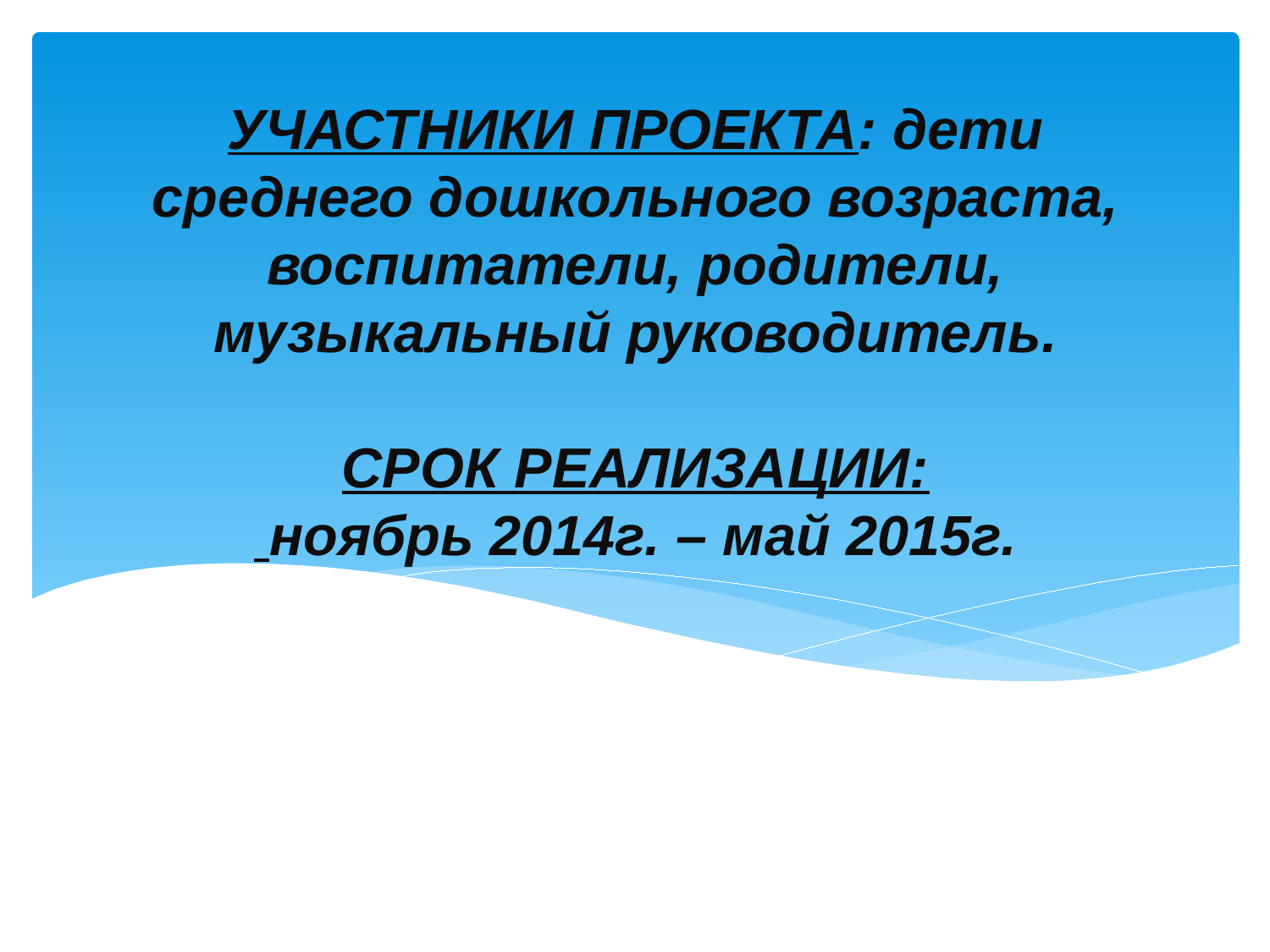

# УЧАСТНИКИ ПРОЕКТА: дети среднего дошкольного возраста, воспитатели, родители, музыкальный руководитель. СРОК РЕАЛИЗАЦИИ: ноябрь 2014г. – май 2015г.